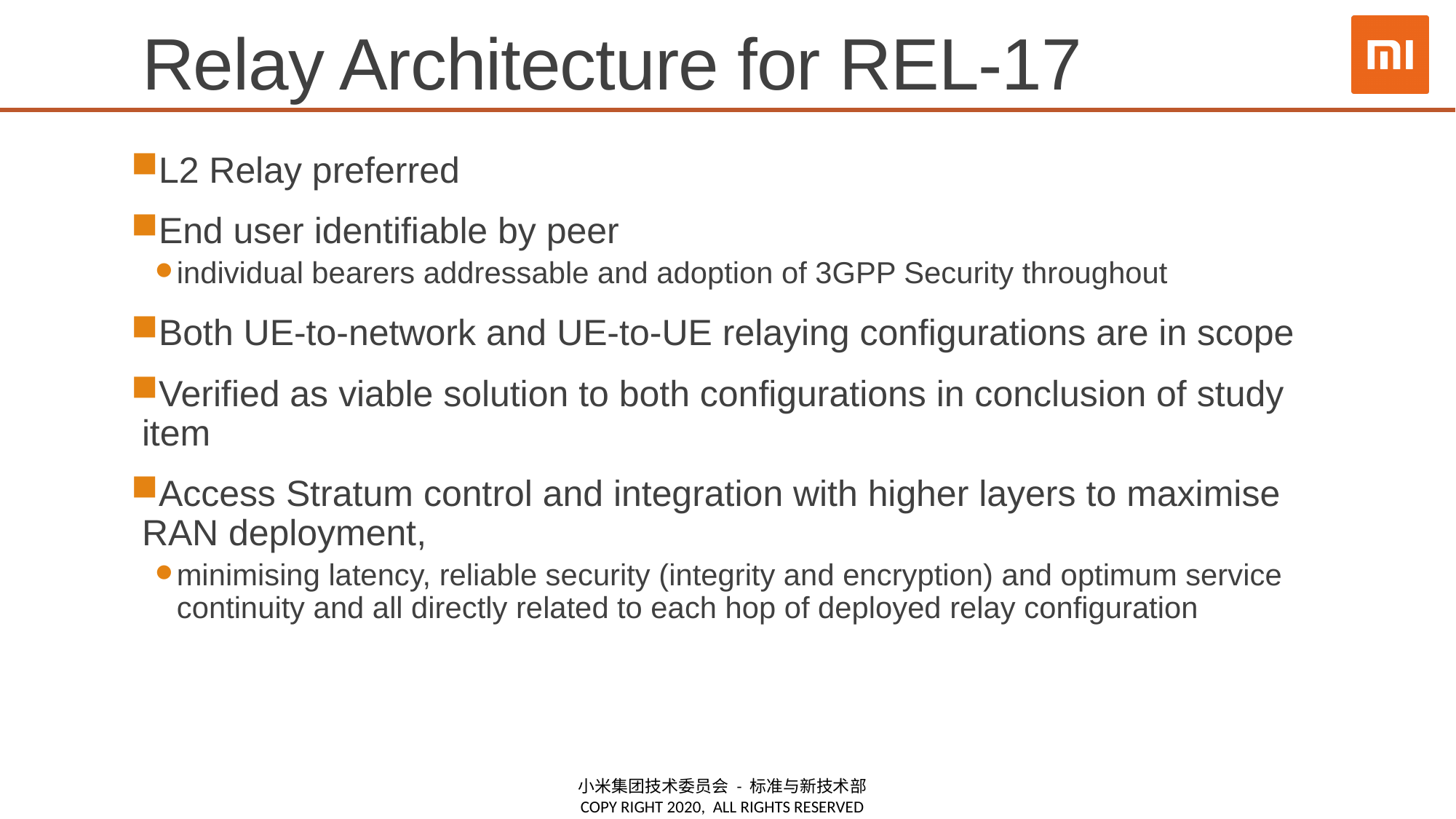

# Relay Architecture for REL-17
L2 Relay preferred
End user identifiable by peer
individual bearers addressable and adoption of 3GPP Security throughout
Both UE-to-network and UE-to-UE relaying configurations are in scope
Verified as viable solution to both configurations in conclusion of study item
Access Stratum control and integration with higher layers to maximise RAN deployment,
minimising latency, reliable security (integrity and encryption) and optimum service continuity and all directly related to each hop of deployed relay configuration